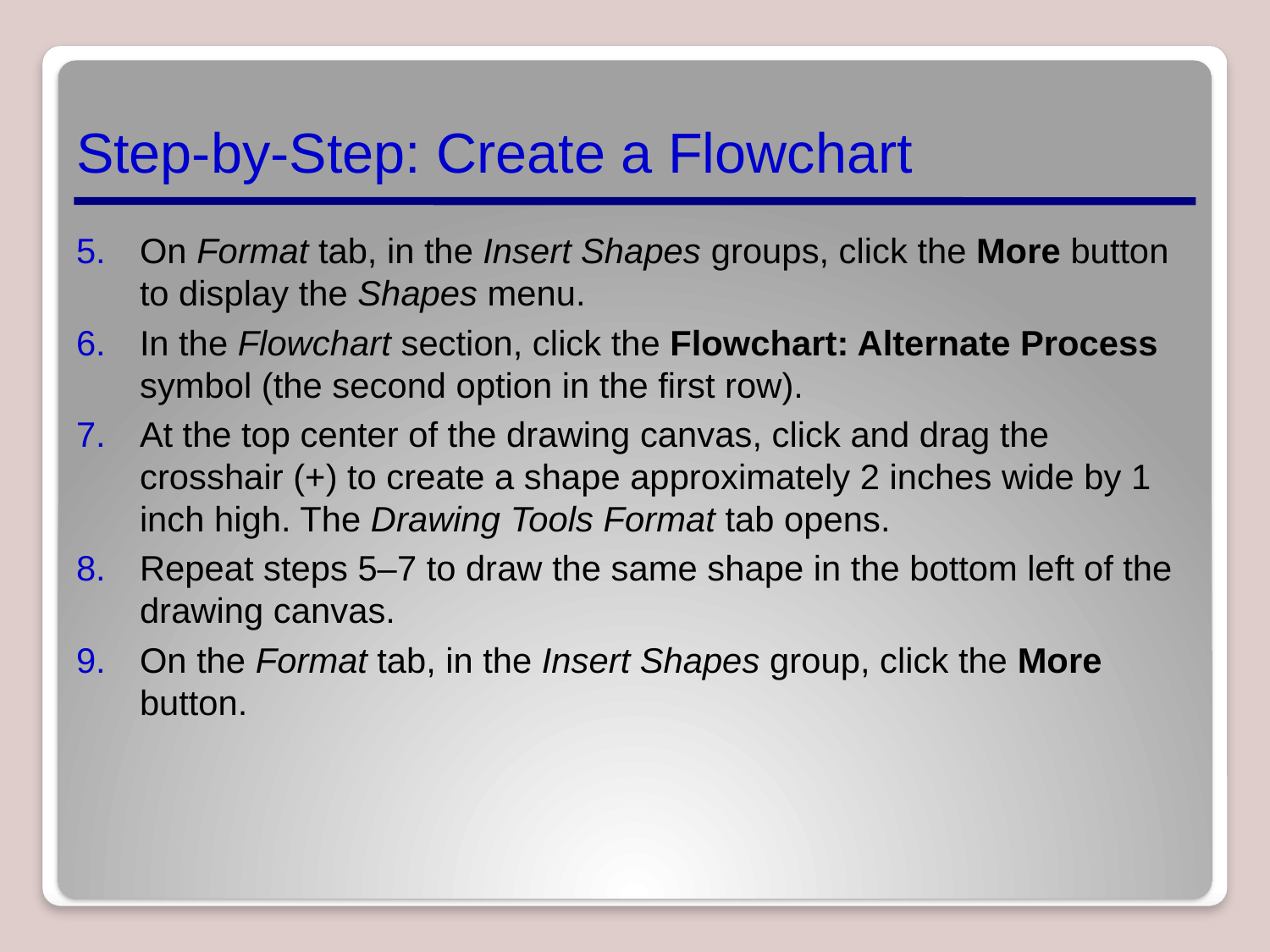

# Step-by-Step: Create a Flowchart
On Format tab, in the Insert Shapes groups, click the More button to display the Shapes menu.
In the Flowchart section, click the Flowchart: Alternate Process symbol (the second option in the first row).
At the top center of the drawing canvas, click and drag the crosshair (+) to create a shape approximately 2 inches wide by 1 inch high. The Drawing Tools Format tab opens.
Repeat steps 5–7 to draw the same shape in the bottom left of the drawing canvas.
On the Format tab, in the Insert Shapes group, click the More button.